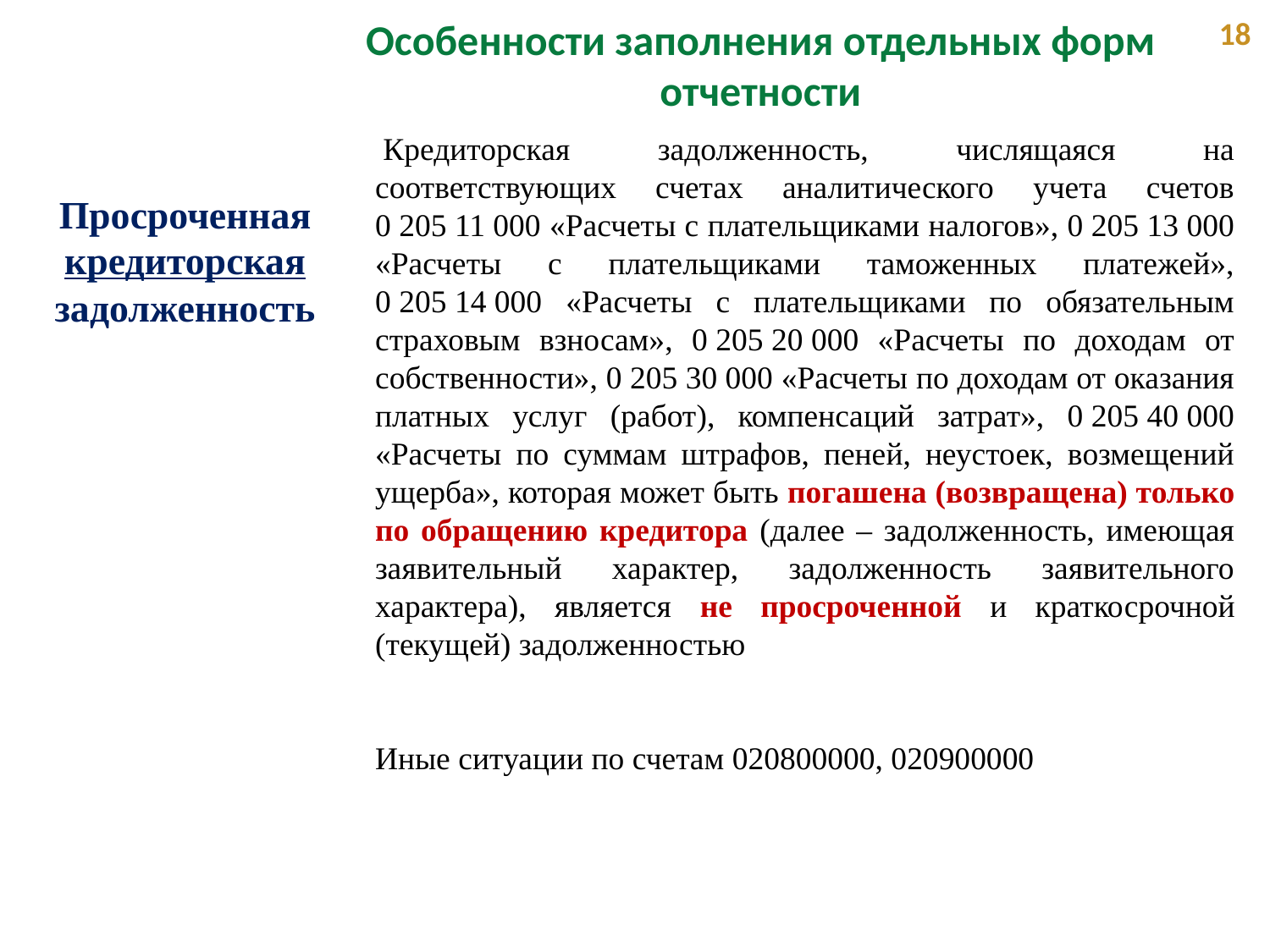

Особенности заполнения отдельных форм отчетности
18
 Кредиторская задолженность, числящаяся на соответствующих счетах аналитического учета счетов 0 205 11 000 «Расчеты с плательщиками налогов», 0 205 13 000 «Расчеты с плательщиками таможенных платежей», 0 205 14 000 «Расчеты с плательщиками по обязательным страховым взносам», 0 205 20 000 «Расчеты по доходам от собственности», 0 205 30 000 «Расчеты по доходам от оказания платных услуг (работ), компенсаций затрат», 0 205 40 000 «Расчеты по суммам штрафов, пеней, неустоек, возмещений ущерба», которая может быть погашена (возвращена) только по обращению кредитора (далее – задолженность, имеющая заявительный характер, задолженность заявительного характера), является не просроченной и краткосрочной (текущей) задолженностью

Иные ситуации по счетам 020800000, 020900000
Просроченная кредиторская задолженность